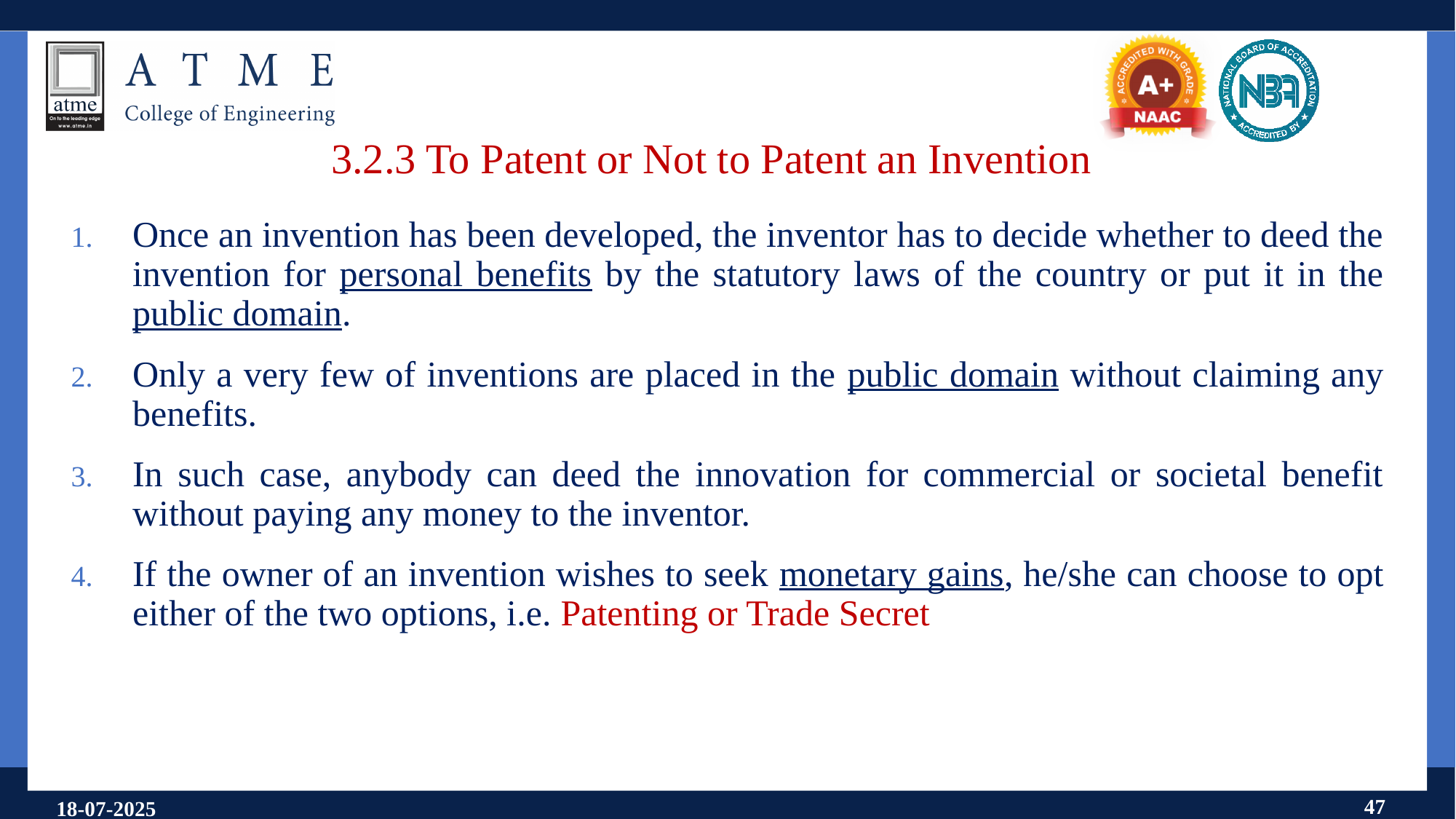

# 3.2.3 To Patent or Not to Patent an Invention
Once an invention has been developed, the inventor has to decide whether to deed the invention for personal benefits by the statutory laws of the country or put it in the public domain.
Only a very few of inventions are placed in the public domain without claiming any benefits.
In such case, anybody can deed the innovation for commercial or societal benefit without paying any money to the inventor.
If the owner of an invention wishes to seek monetary gains, he/she can choose to opt either of the two options, i.e. Patenting or Trade Secret
47
18-07-2025